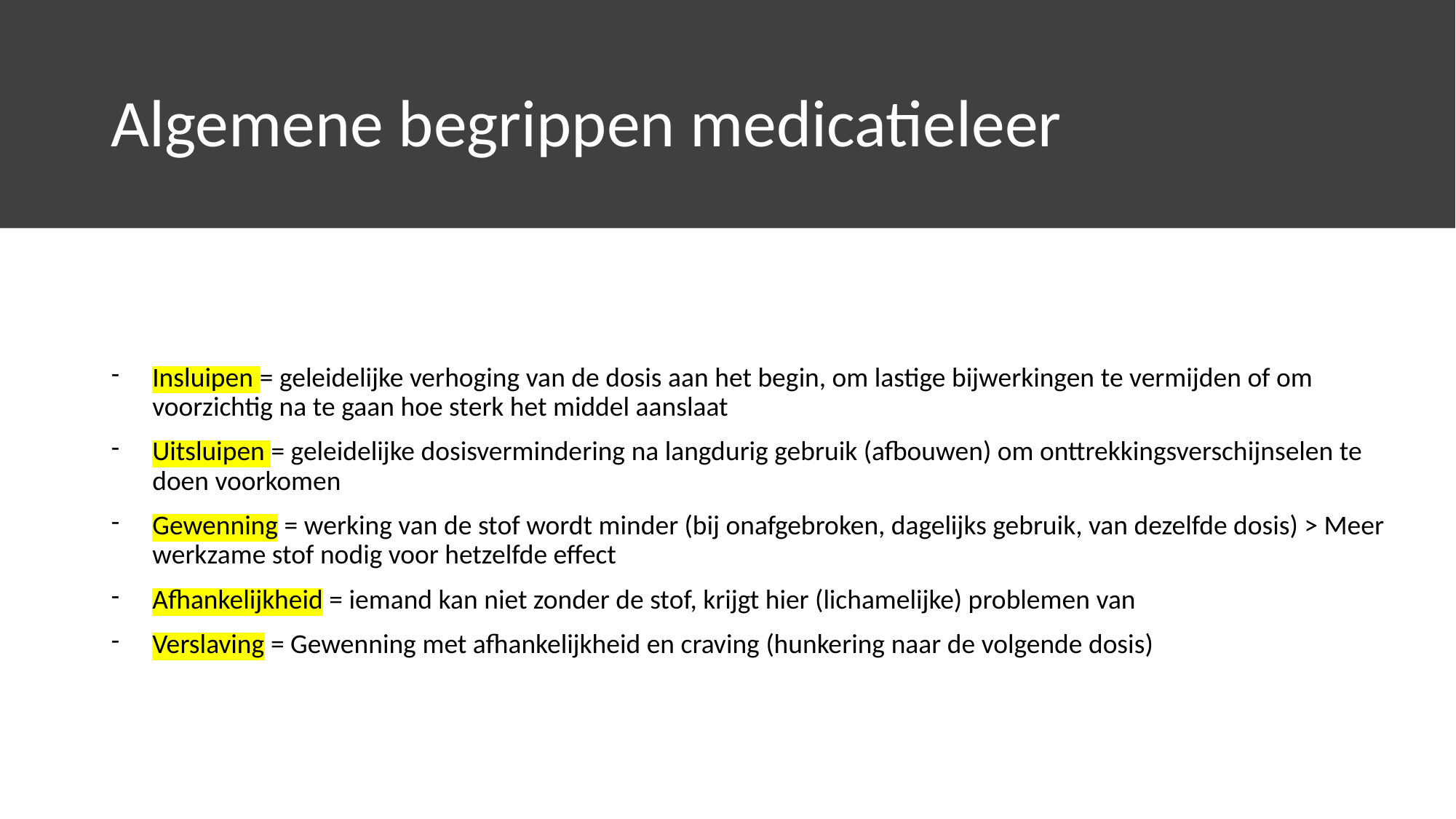

# Algemene begrippen medicatieleer
Insluipen = geleidelijke verhoging van de dosis aan het begin, om lastige bijwerkingen te vermijden of om voorzichtig na te gaan hoe sterk het middel aanslaat
Uitsluipen = geleidelijke dosisvermindering na langdurig gebruik (afbouwen) om onttrekkingsverschijnselen te doen voorkomen
Gewenning = werking van de stof wordt minder (bij onafgebroken, dagelijks gebruik, van dezelfde dosis) > Meer werkzame stof nodig voor hetzelfde effect
Afhankelijkheid = iemand kan niet zonder de stof, krijgt hier (lichamelijke) problemen van
Verslaving = Gewenning met afhankelijkheid en craving (hunkering naar de volgende dosis)